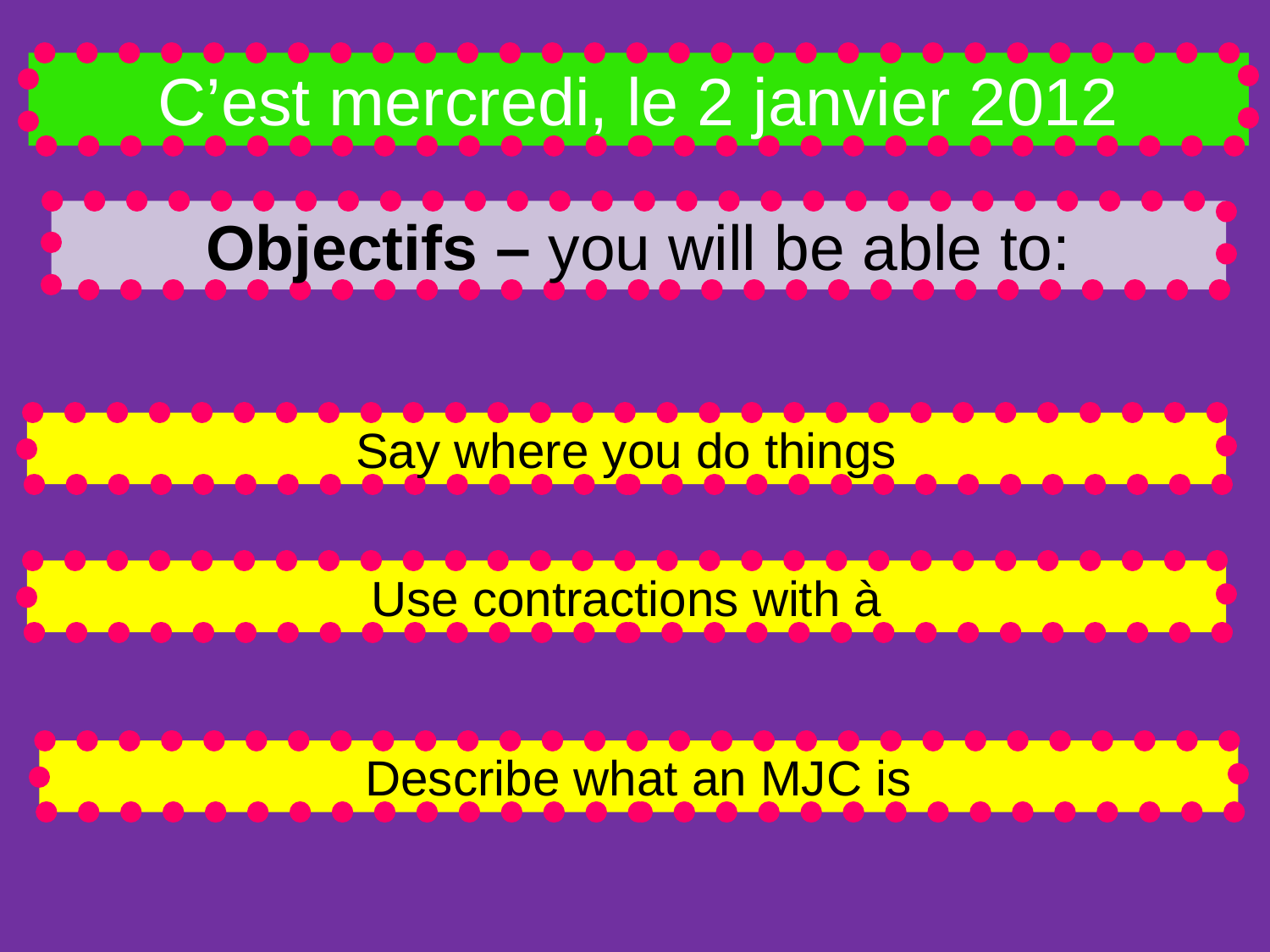

C’est mercredi, le 2 janvier 2012
Objectifs – you will be able to:
Say where you do things
Use contractions with à
Describe what an MJC is